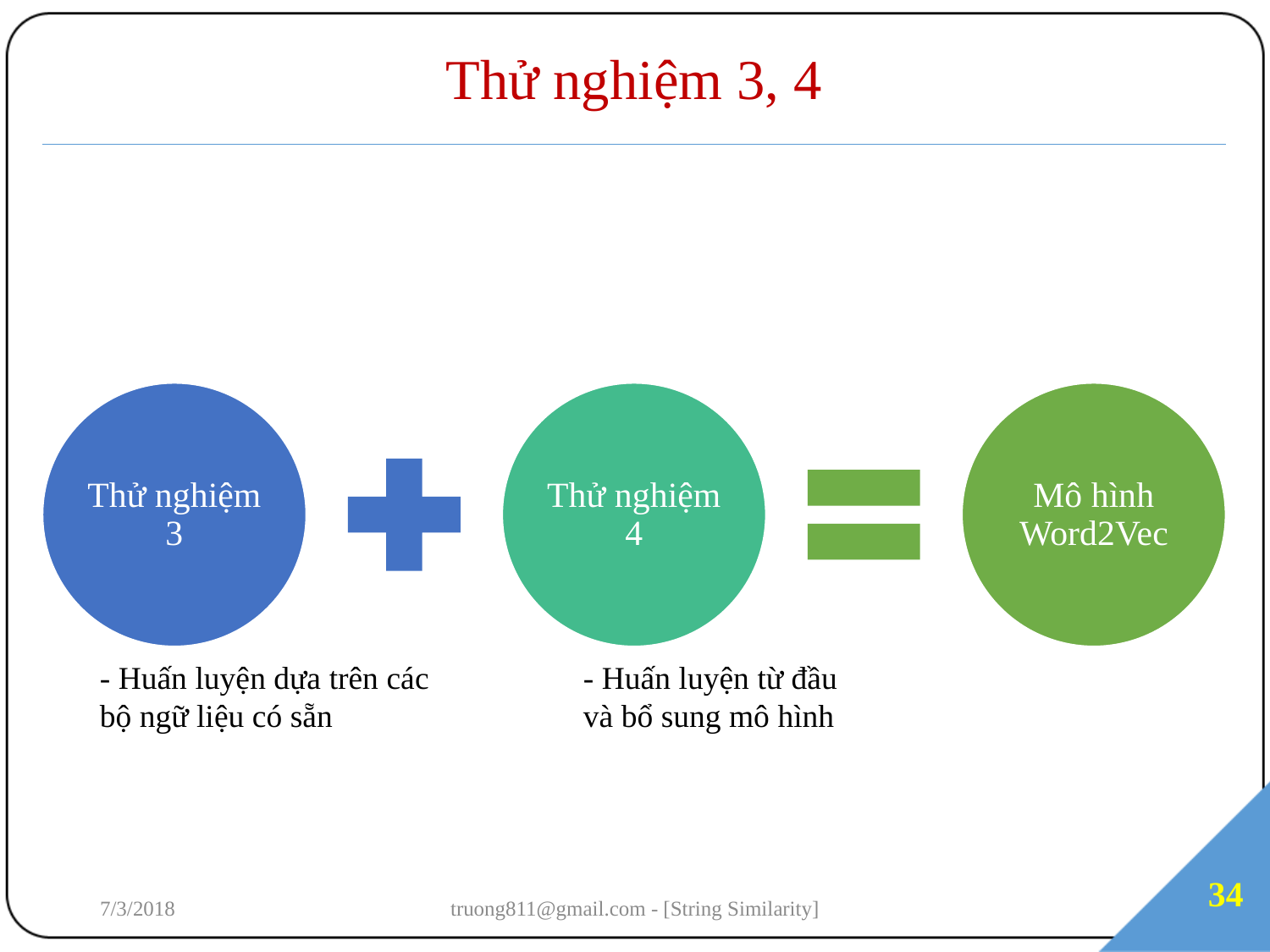

# Thử nghiệm 3, 4
Thử nghiệm 3

Thử nghiệm 4

Mô hình Word2Vec

- Huấn luyện dựa trên các bộ ngữ liệu có sẵn
- Huấn luyện từ đầu và bổ sung mô hình
34
7/3/2018
truong811@gmail.com - [String Similarity]